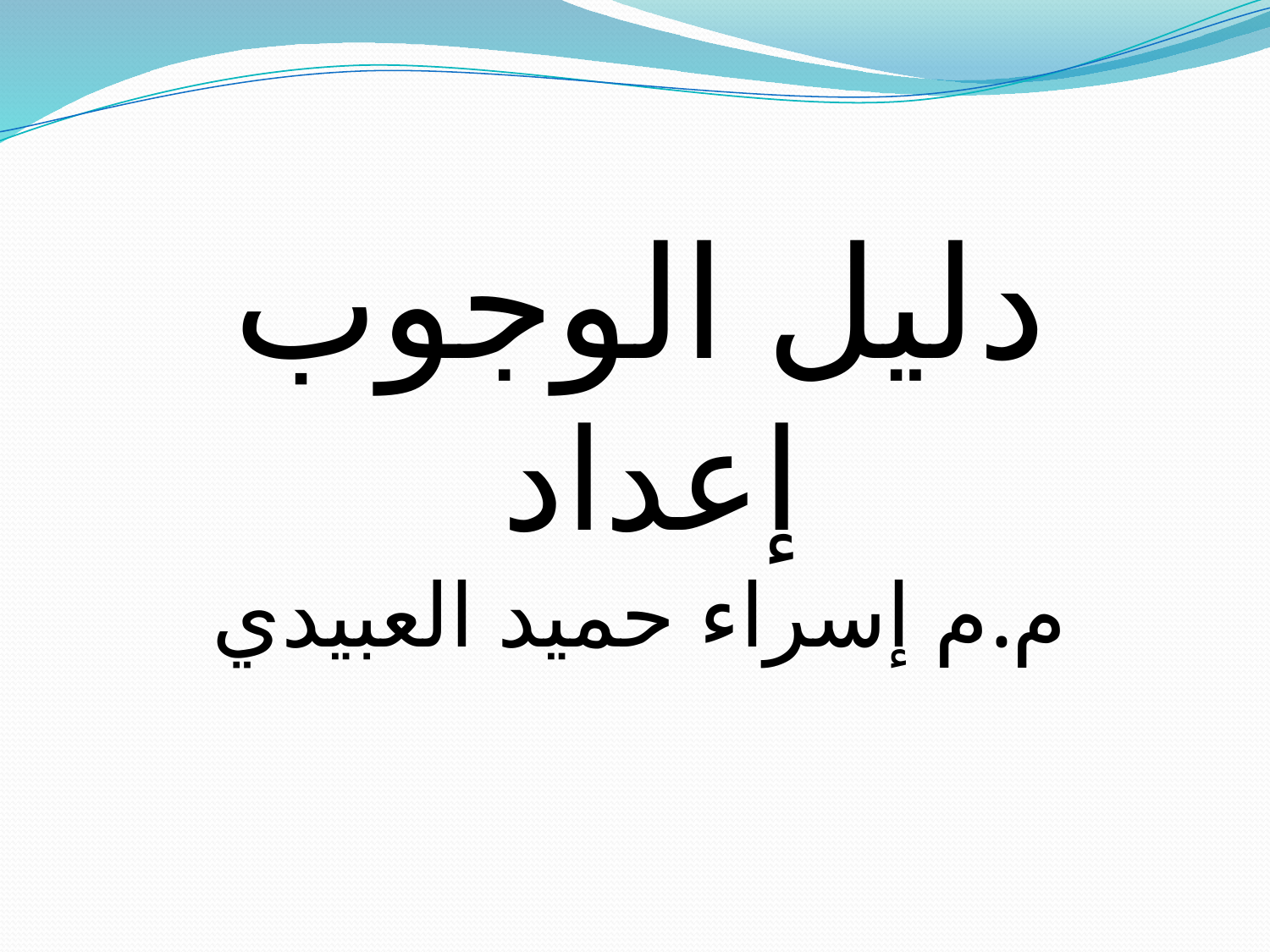

# دليل الوجوب إعداد م.م إسراء حميد العبيدي